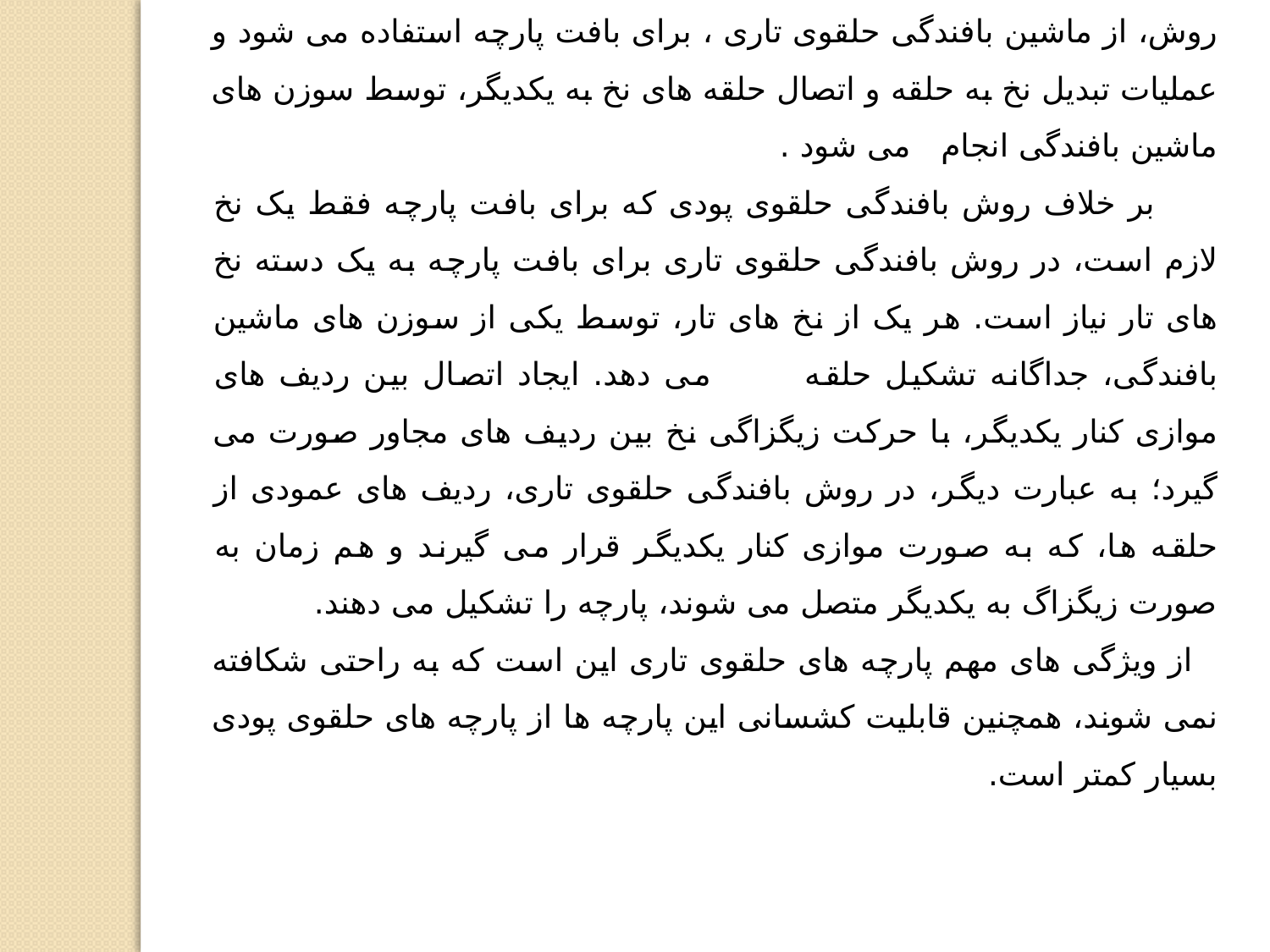

بافندگی حلقوی تاری، فقط به روش ماشینی امکان پذیر است. در این روش، از ماشین بافندگی حلقوی تاری ، برای بافت پارچه استفاده می شود و عملیات تبدیل نخ به حلقه و اتصال حلقه های نخ به یکدیگر، توسط سوزن های ماشین بافندگی انجام   می شود .
   بر خلاف روش بافندگی حلقوی پودی که برای بافت پارچه فقط یک نخ لازم است، در روش بافندگی حلقوی تاری برای بافت پارچه به یک دسته نخ های تار نیاز است. هر یک از نخ های تار، توسط یکی از سوزن های ماشین بافندگی، جداگانه تشکیل حلقه       می دهد. ایجاد اتصال بین ردیف های موازی کنار یکدیگر، با حرکت زیگزاگی نخ بین ردیف های مجاور صورت می گیرد؛ به عبارت دیگر، در روش بافندگی حلقوی تاری، ردیف های عمودی از حلقه ها، که به صورت موازی کنار یکدیگر قرار می گیرند و هم زمان به صورت زیگزاگ به یکدیگر متصل می شوند، پارچه را تشکیل می دهند.
از ویژگی های مهم پارچه های حلقوی تاری این است که به راحتی شکافته نمی شوند، همچنین قابلیت کشسانی این پارچه ها از پارچه های حلقوی پودی بسیار کمتر است.